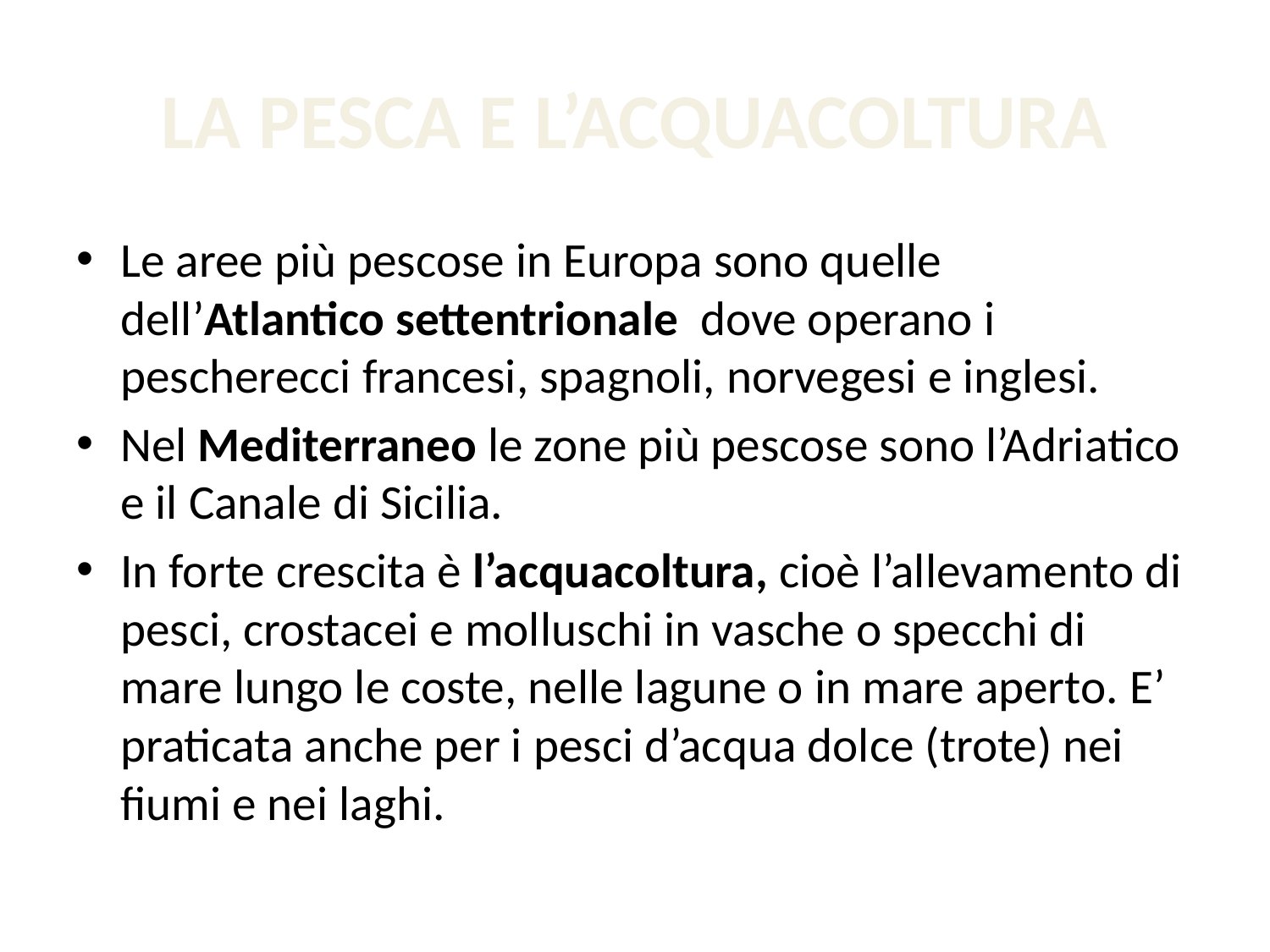

# LA PESCA E L’ACQUACOLTURA
Le aree più pescose in Europa sono quelle dell’Atlantico settentrionale  dove operano i pescherecci francesi, spagnoli, norvegesi e inglesi.
Nel Mediterraneo le zone più pescose sono l’Adriatico e il Canale di Sicilia.
In forte crescita è l’acquacoltura, cioè l’allevamento di pesci, crostacei e molluschi in vasche o specchi di mare lungo le coste, nelle lagune o in mare aperto. E’ praticata anche per i pesci d’acqua dolce (trote) nei fiumi e nei laghi.